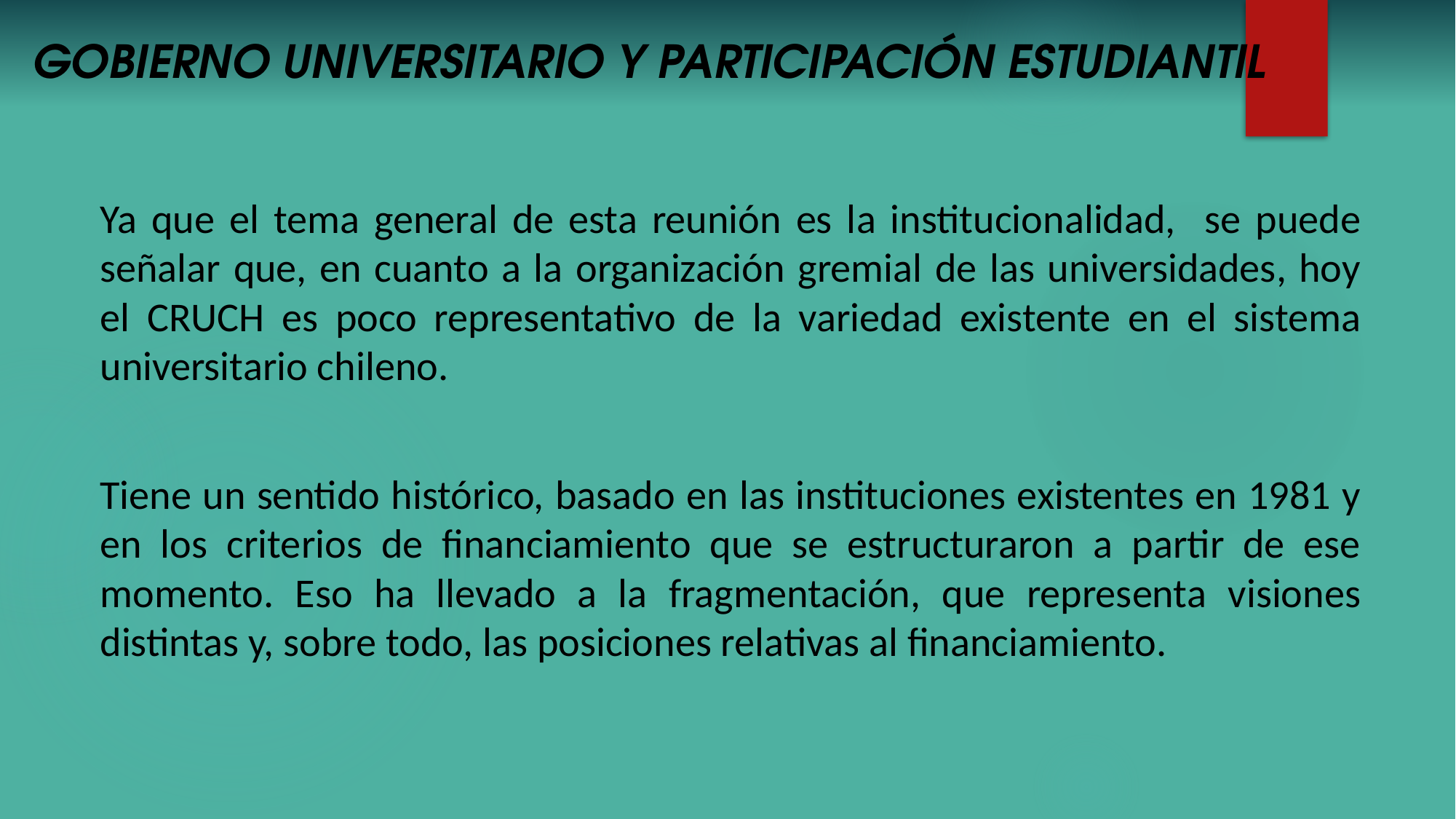

# GOBIERNO UNIVERSITARIO Y PARTICIPACIÓN ESTUDIANTIL
Ya que el tema general de esta reunión es la institucionalidad,  se puede señalar que, en cuanto a la organización gremial de las universidades, hoy el CRUCH es poco representativo de la variedad existente en el sistema universitario chileno.

Tiene un sentido histórico, basado en las instituciones existentes en 1981 y en los criterios de financiamiento que se estructuraron a partir de ese momento. Eso ha llevado a la fragmentación, que representa visiones distintas y, sobre todo, las posiciones relativas al financiamiento.